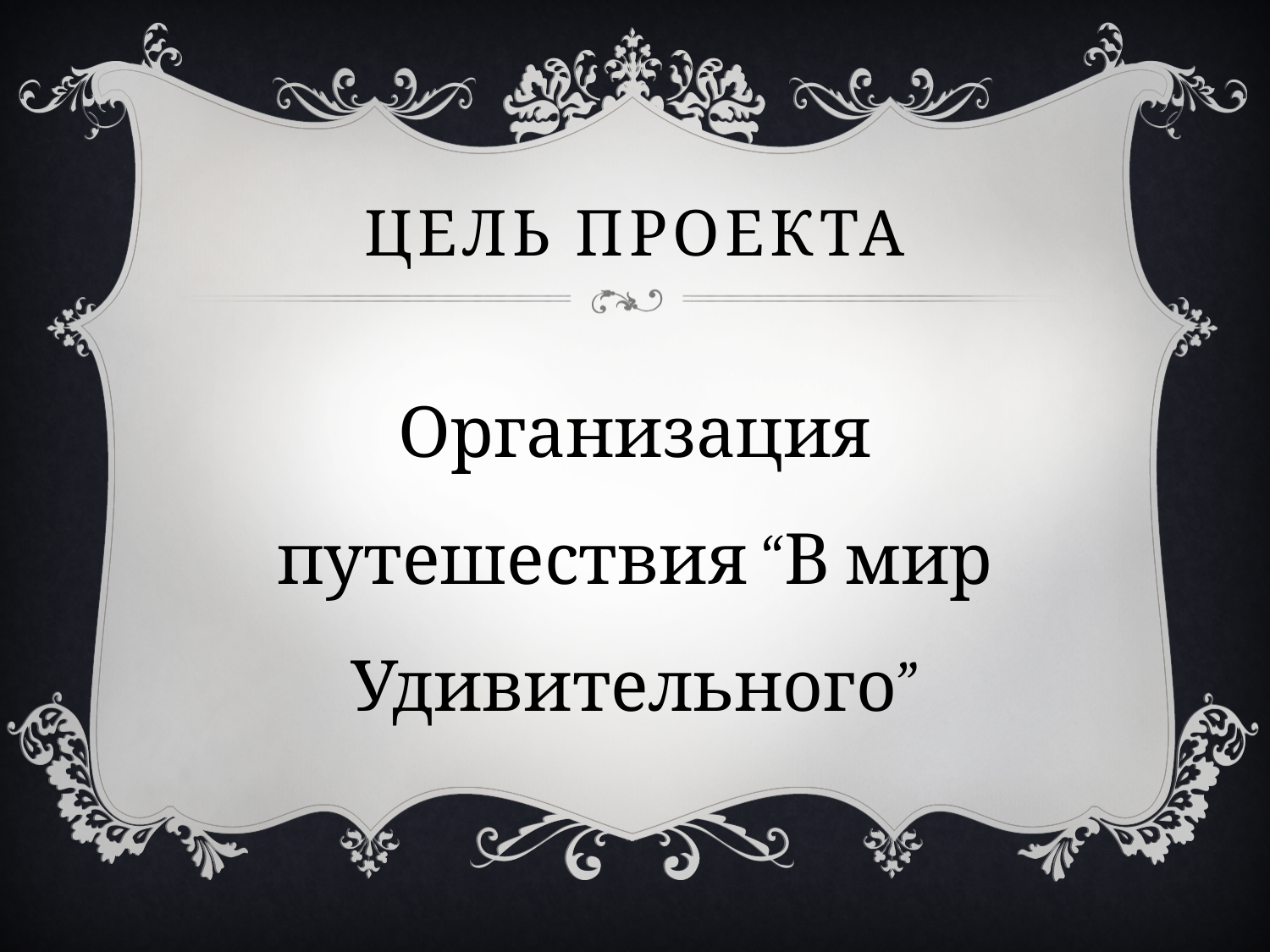

# Цель проекта
Организация путешествия “В мир Удивительного”